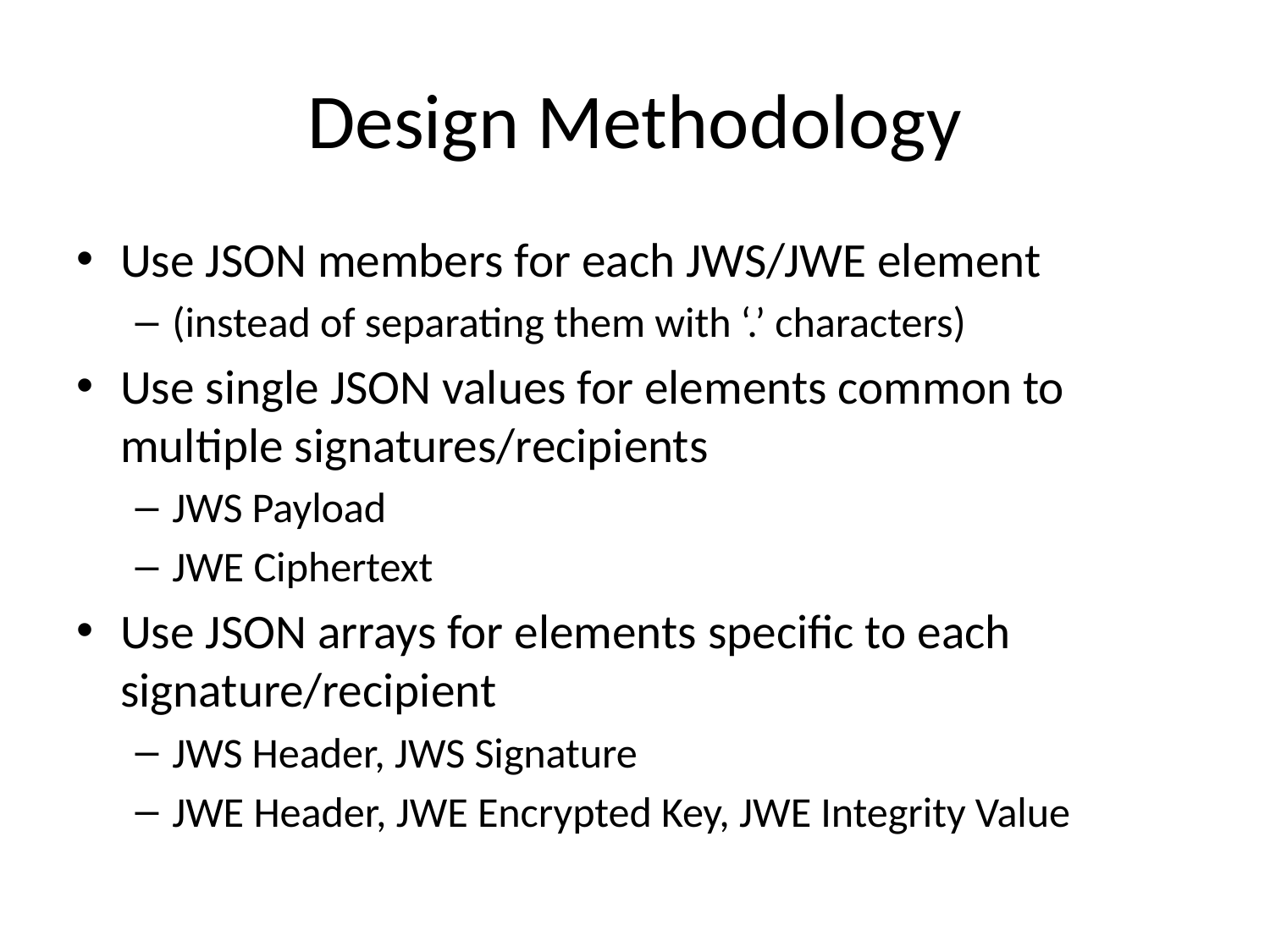

# Design Methodology
Use JSON members for each JWS/JWE element
(instead of separating them with ‘.’ characters)
Use single JSON values for elements common to multiple signatures/recipients
JWS Payload
JWE Ciphertext
Use JSON arrays for elements specific to each signature/recipient
JWS Header, JWS Signature
JWE Header, JWE Encrypted Key, JWE Integrity Value